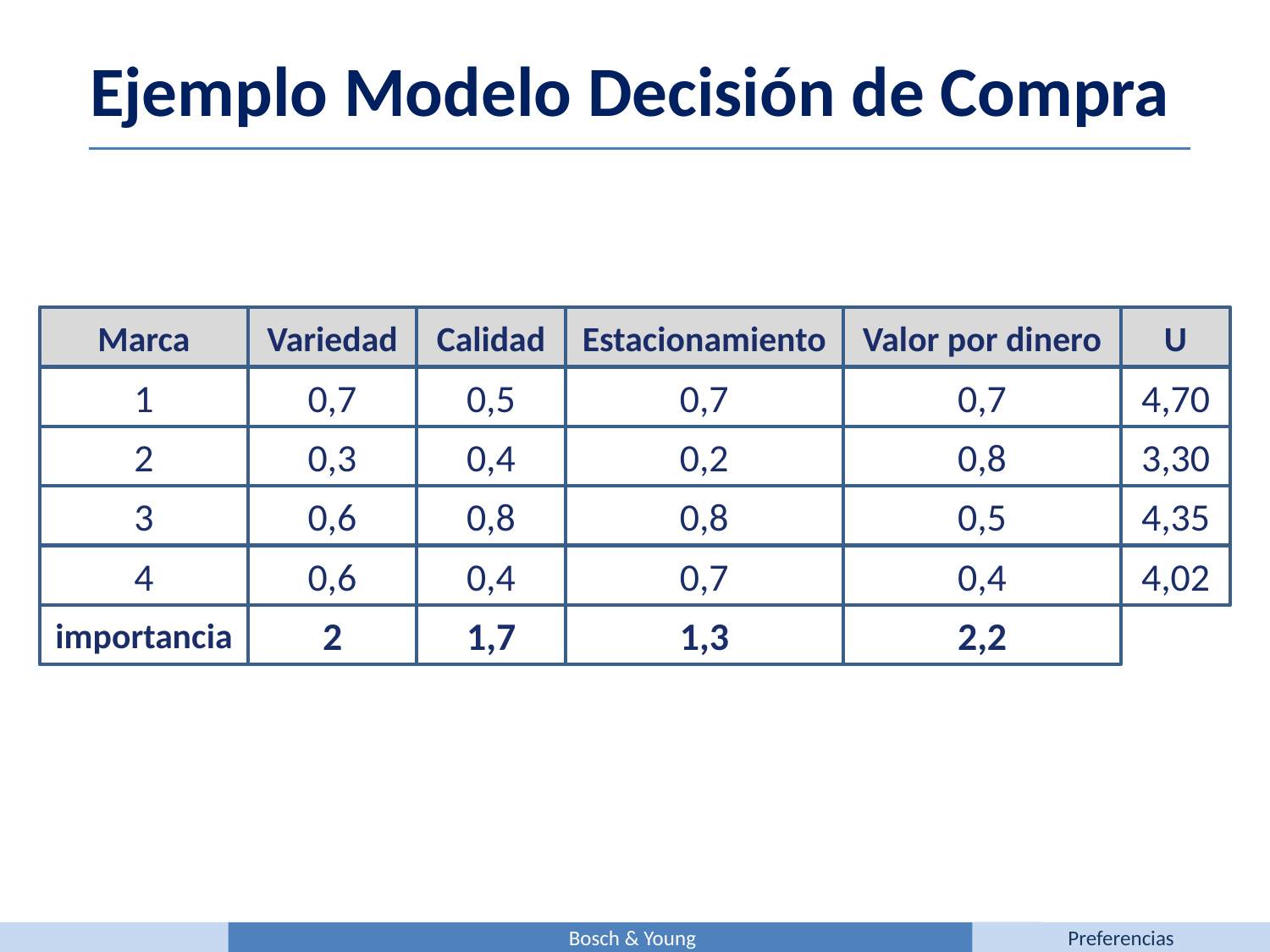

Ejemplo Modelo Decisión de Compra
Marca
Variedad
Calidad
Estacionamiento
Valor por dinero
U
1
0,7
0,5
0,7
0,7
4,70
2
0,3
0,4
0,2
0,8
3,30
3
0,6
0,8
0,8
0,5
4,35
4
0,6
0,4
0,7
0,4
4,02
importancia
2
1,7
1,3
2,2

Bosch & Young
Preferencias